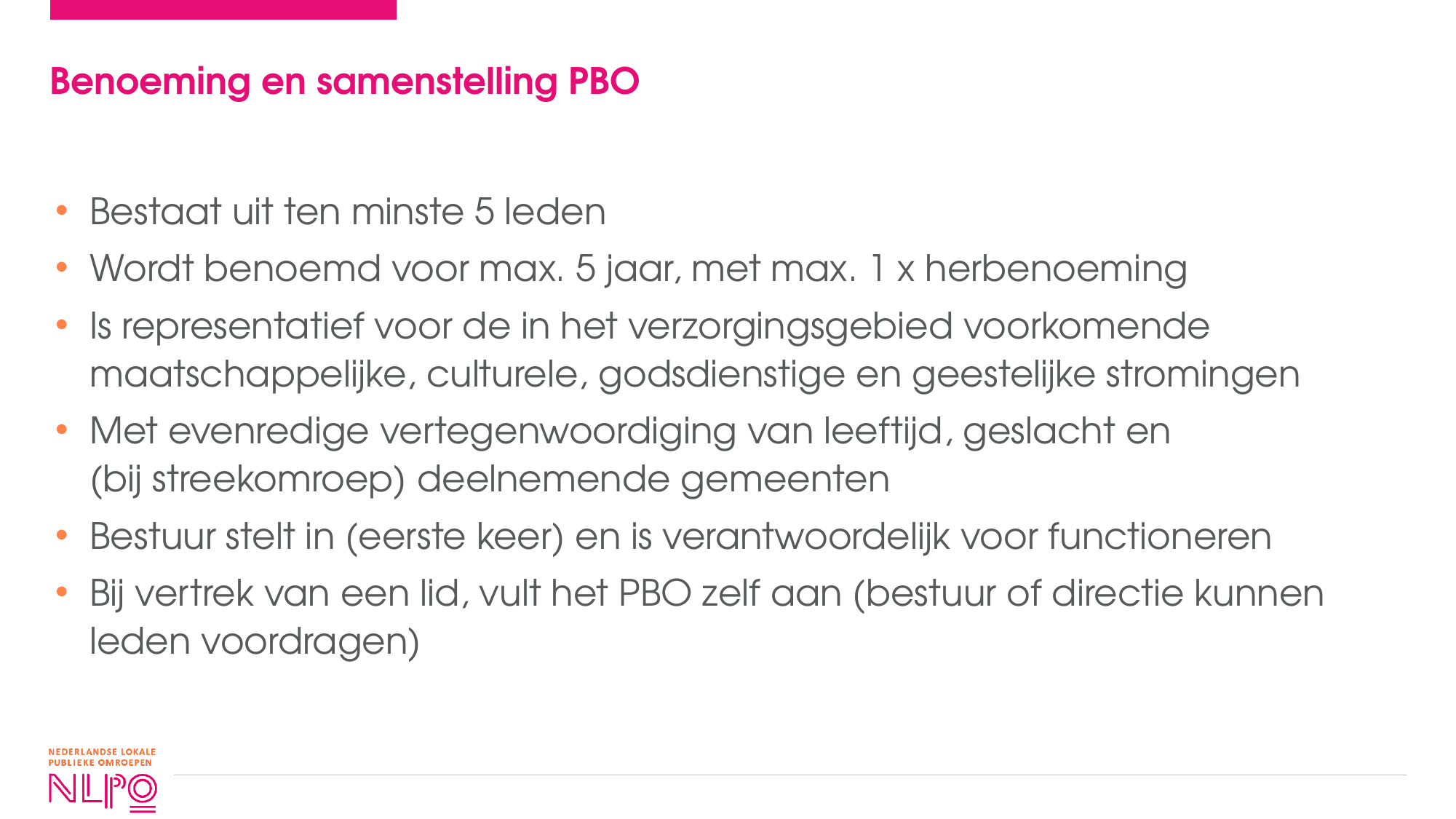

# Benoeming en samenstelling PBO

Bestaat uit ten minste 5 leden
Wordt benoemd voor max. 5 jaar, met max. 1 x herbenoeming
Is representatief voor de in het verzorgingsgebied voorkomende maatschappelijke, culturele, godsdienstige en geestelijke stromingen
Met evenredige vertegenwoordiging van leeftijd, geslacht en
(bij streekomroep) deelnemende gemeenten
Bestuur stelt in (eerste keer) en is verantwoordelijk voor functioneren
Bij vertrek van een lid, vult het PBO zelf aan (bestuur of directie kunnen leden voordragen)